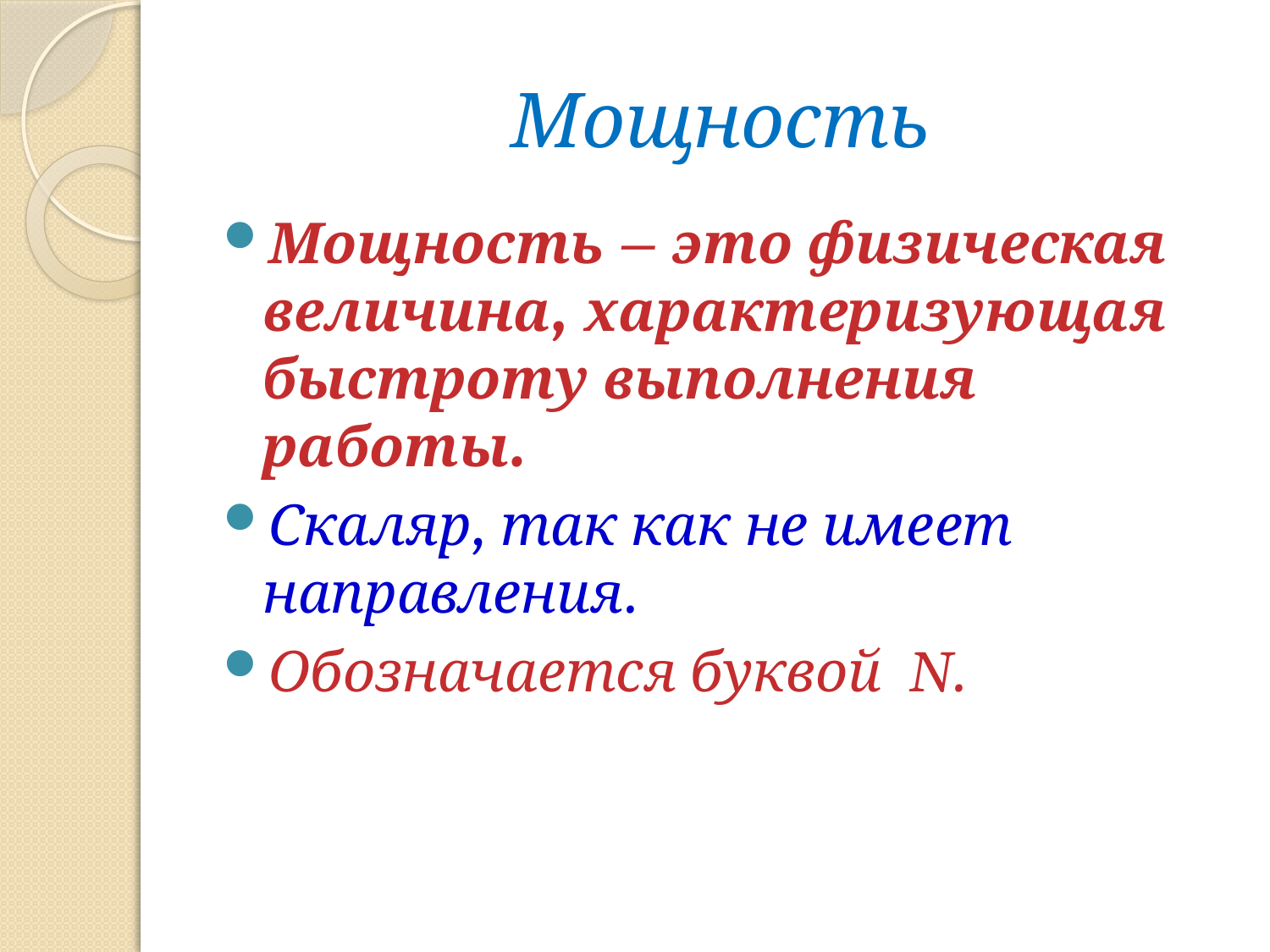

# Мощность
Мощность – это физическая    величина, характеризующая быстроту выполнения работы.
Скаляр, так как не имеет направления.
Обозначается буквой  N.